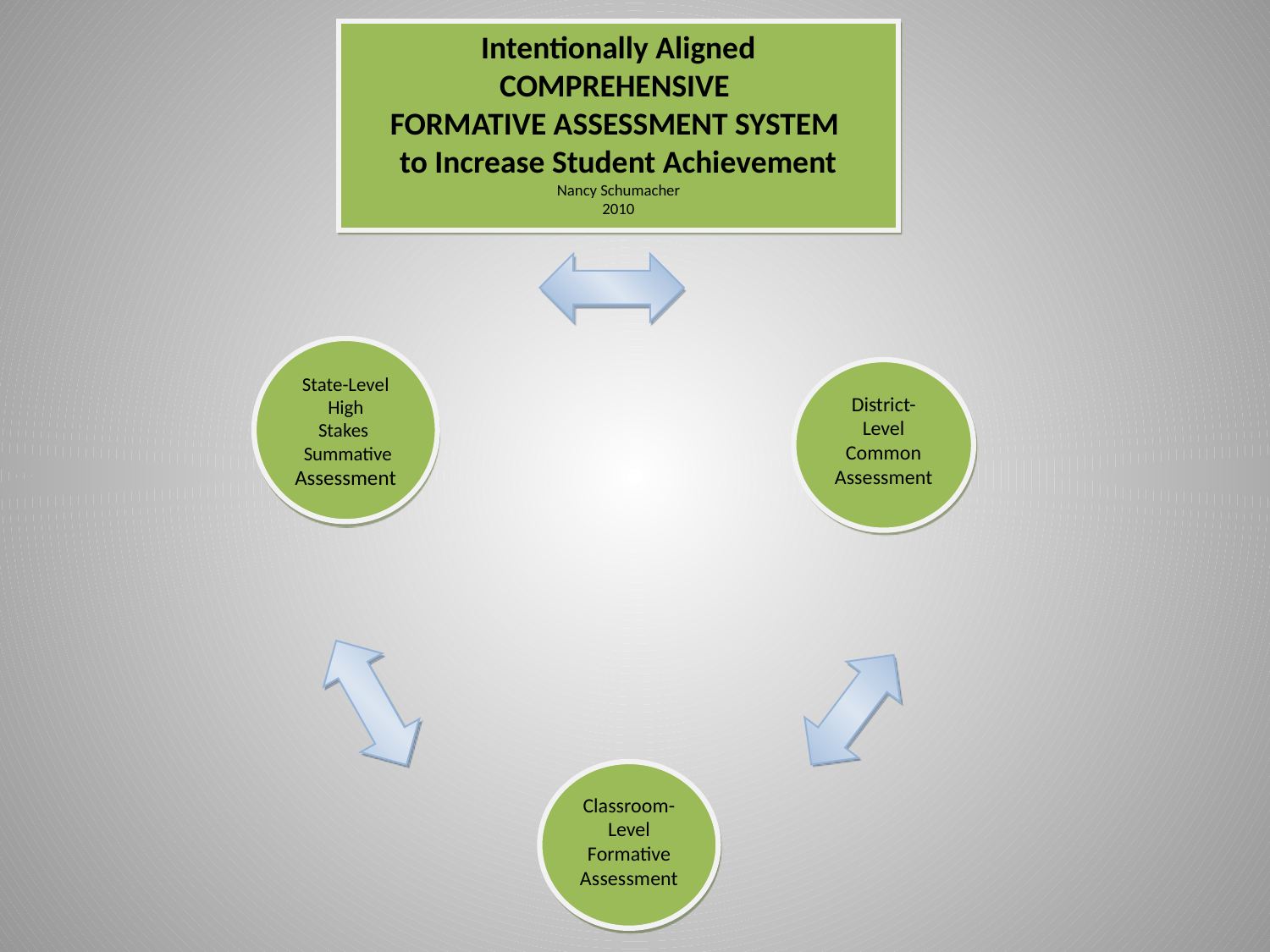

Intentionally Aligned
COMPREHENSIVE
FORMATIVE ASSESSMENT SYSTEM
to Increase Student Achievement
Nancy Schumacher
2010

State-Level High
Stakes
 Summative
Assessment

District-Level
Common Assessment

Classroom-Level
Formative Assessment